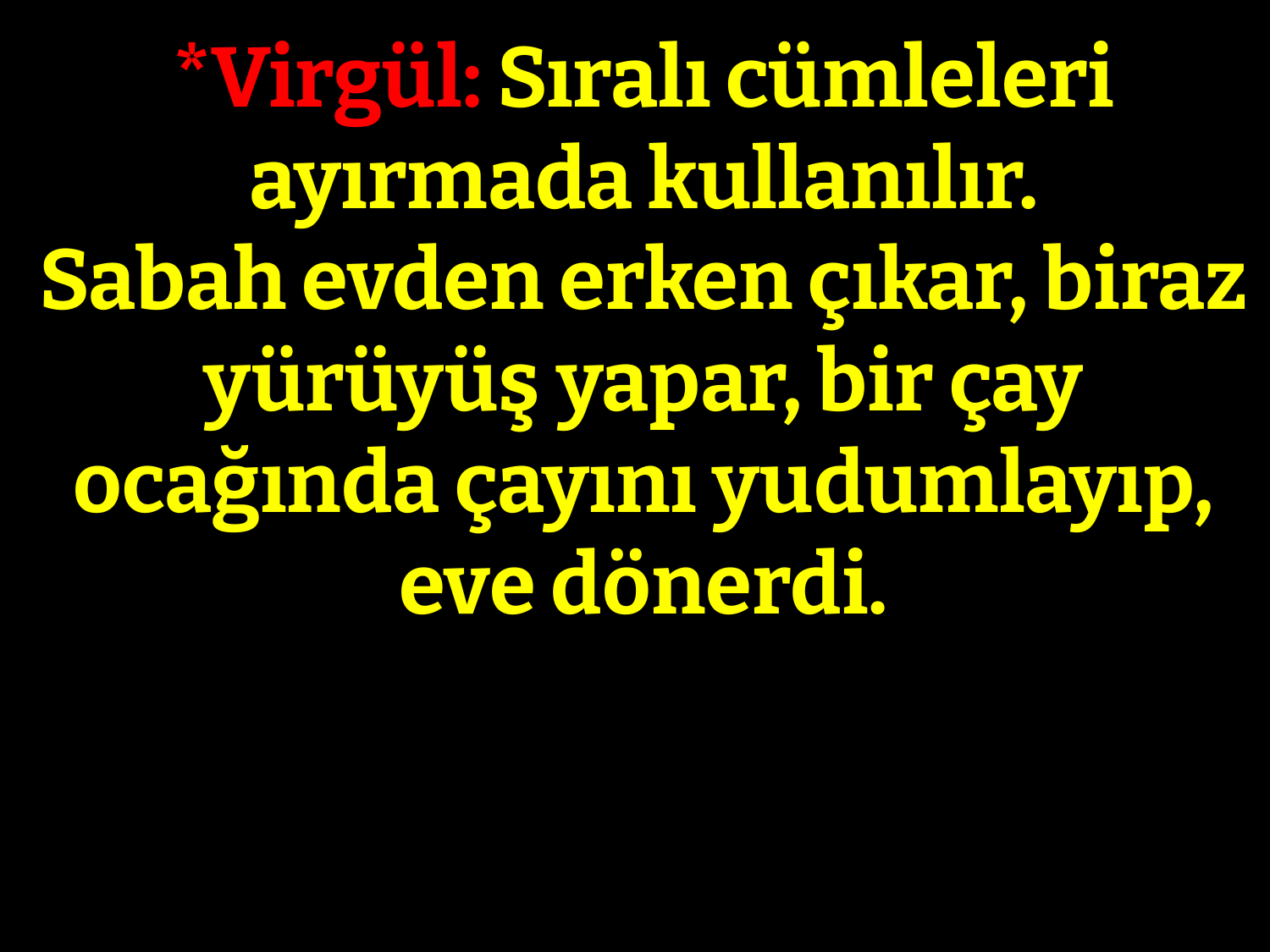

*Virgül: Sıralı cümleleri ayırmada kullanılır.
Sabah evden erken çıkar, biraz yürüyüş yapar, bir çay ocağında çayını yudumlayıp, eve dönerdi.
#